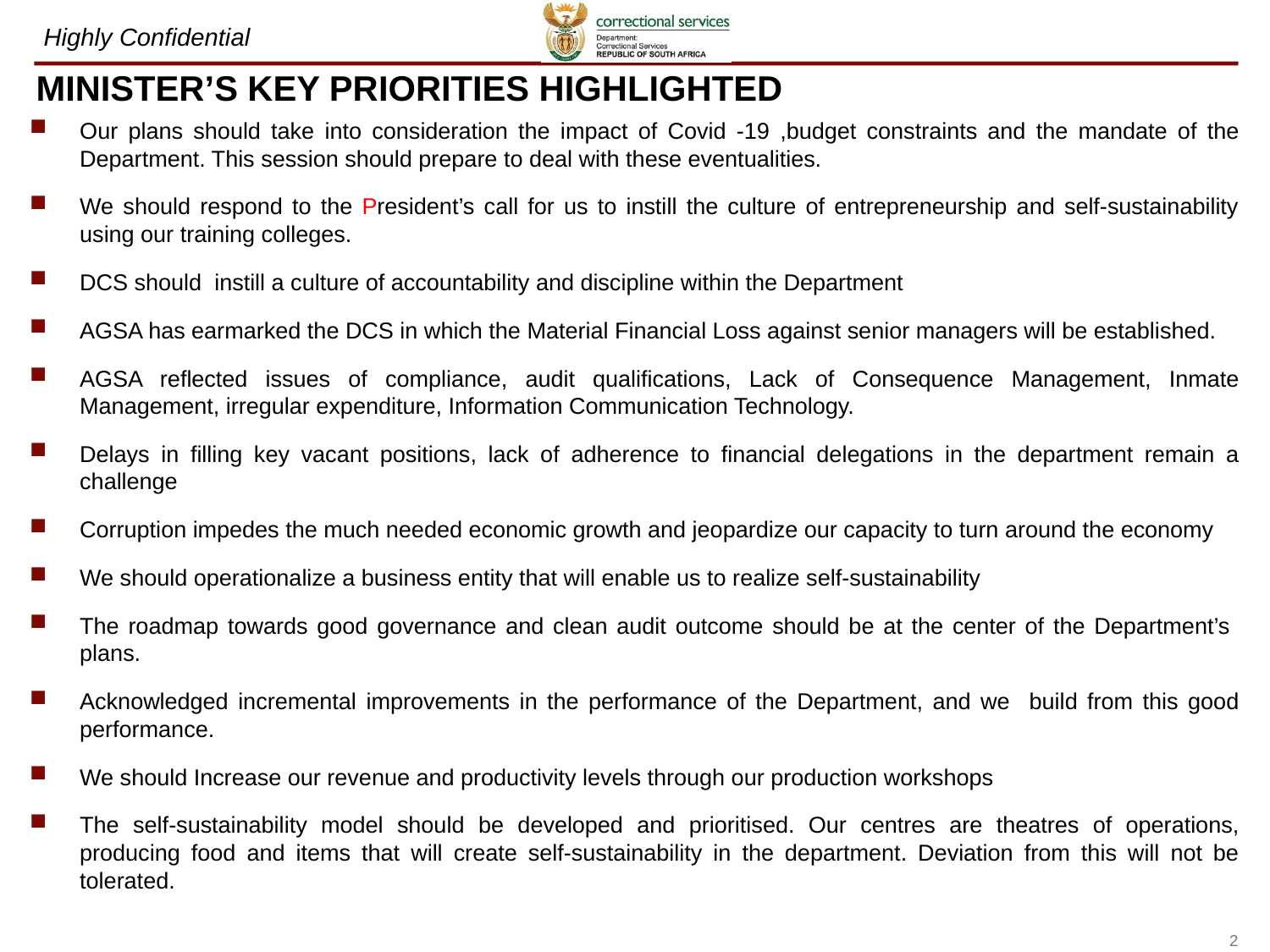

# MINISTER’S KEY PRIORITIES HIGHLIGHTED
Our plans should take into consideration the impact of Covid -19 ,budget constraints and the mandate of the Department. This session should prepare to deal with these eventualities.
We should respond to the President’s call for us to instill the culture of entrepreneurship and self-sustainability using our training colleges.
DCS should  instill a culture of accountability and discipline within the Department
AGSA has earmarked the DCS in which the Material Financial Loss against senior managers will be established.
AGSA reflected issues of compliance, audit qualifications, Lack of Consequence Management, Inmate Management, irregular expenditure, Information Communication Technology.
Delays in filling key vacant positions, lack of adherence to financial delegations in the department remain a challenge
Corruption impedes the much needed economic growth and jeopardize our capacity to turn around the economy
We should operationalize a business entity that will enable us to realize self-sustainability
The roadmap towards good governance and clean audit outcome should be at the center of the Department’s  plans.
Acknowledged incremental improvements in the performance of the Department, and we  build from this good performance.
We should Increase our revenue and productivity levels through our production workshops
The self-sustainability model should be developed and prioritised. Our centres are theatres of operations, producing food and items that will create self-sustainability in the department. Deviation from this will not be tolerated.